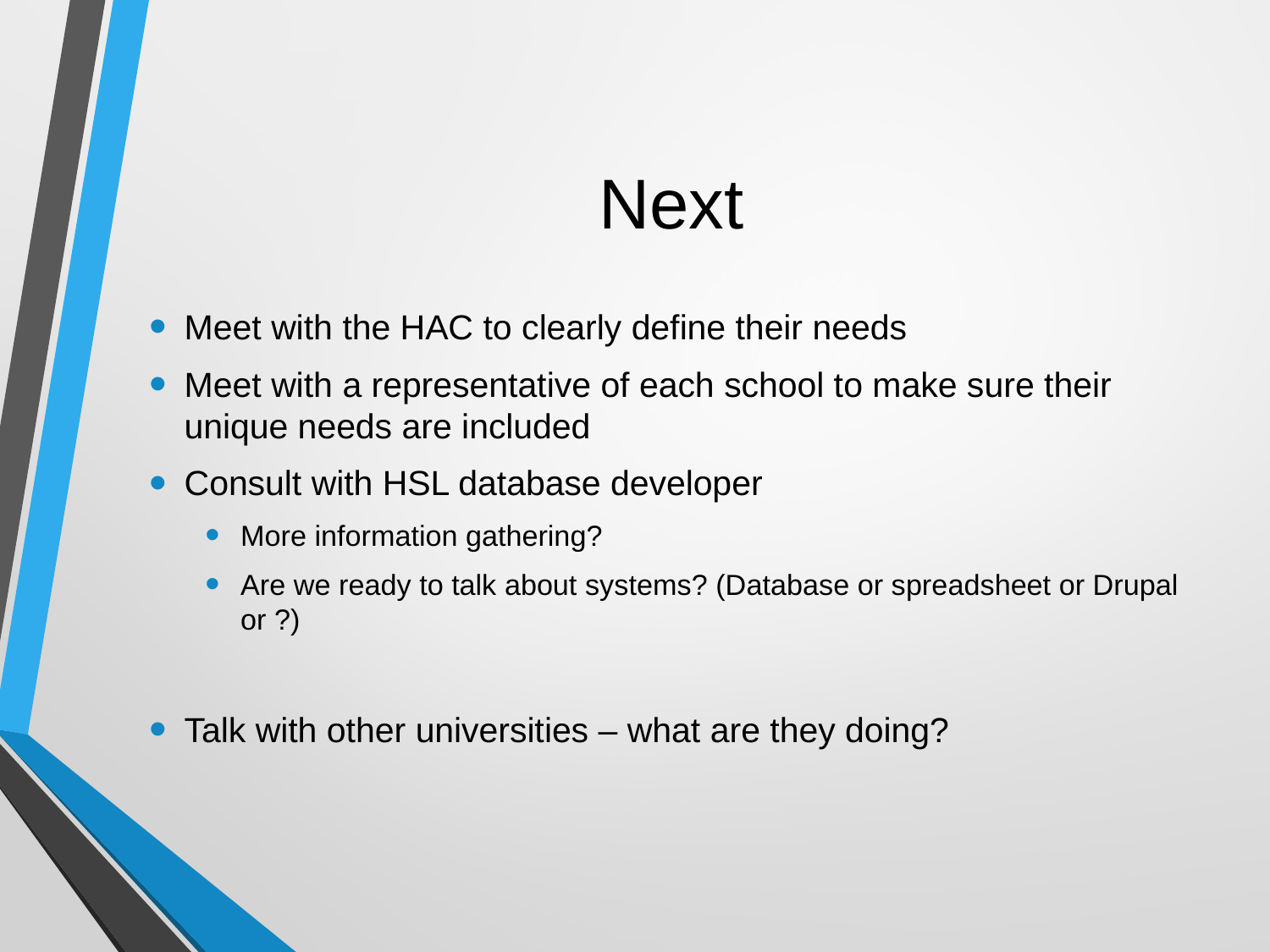

# Next
Meet with the HAC to clearly define their needs
Meet with a representative of each school to make sure their unique needs are included
Consult with HSL database developer
More information gathering?
Are we ready to talk about systems? (Database or spreadsheet or Drupal or ?)

Talk with other universities – what are they doing?